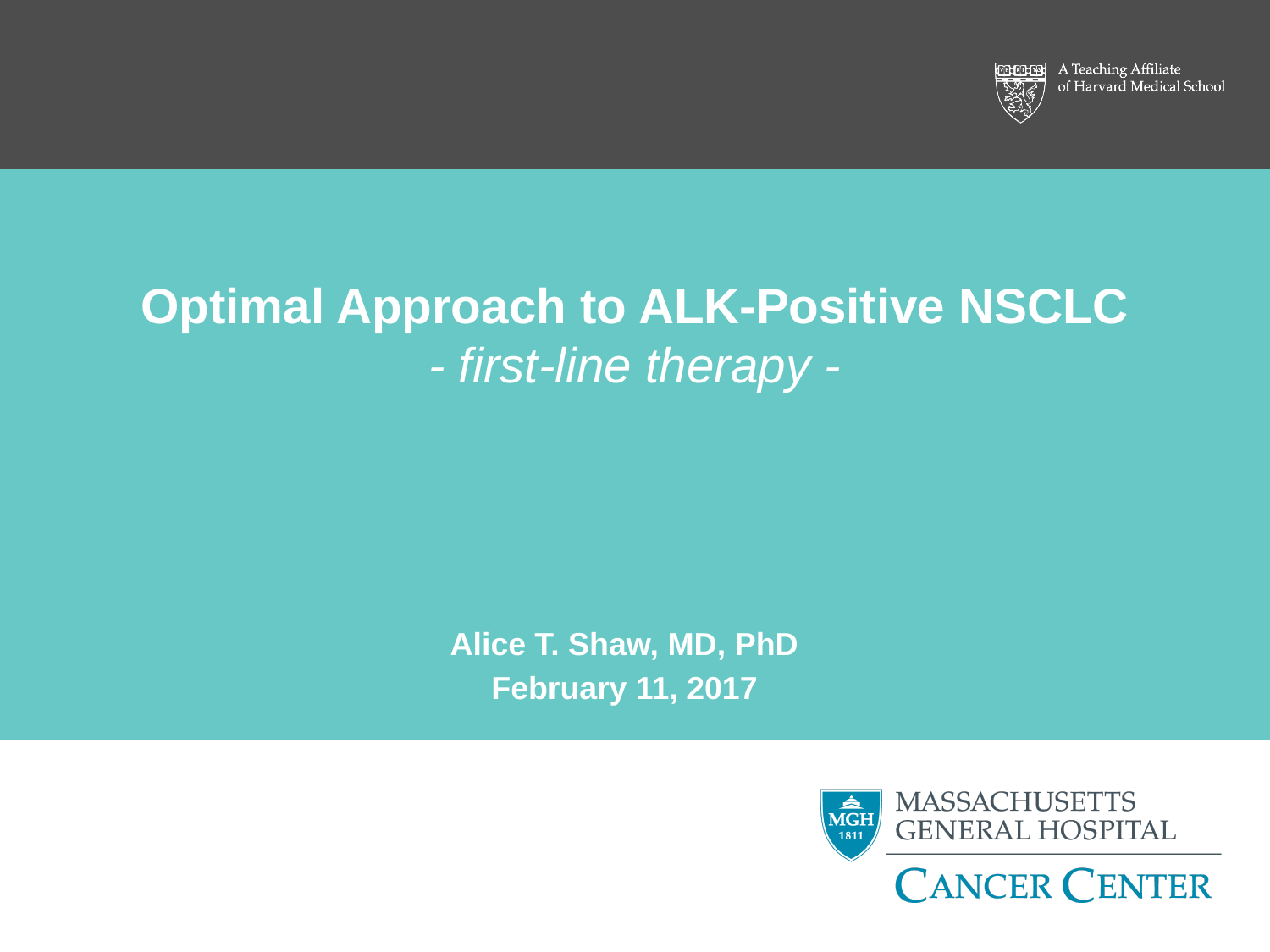

# Optimal Approach to ALK-Positive NSCLC - first-line therapy -
Alice T. Shaw, MD, PhD
February 11, 2017